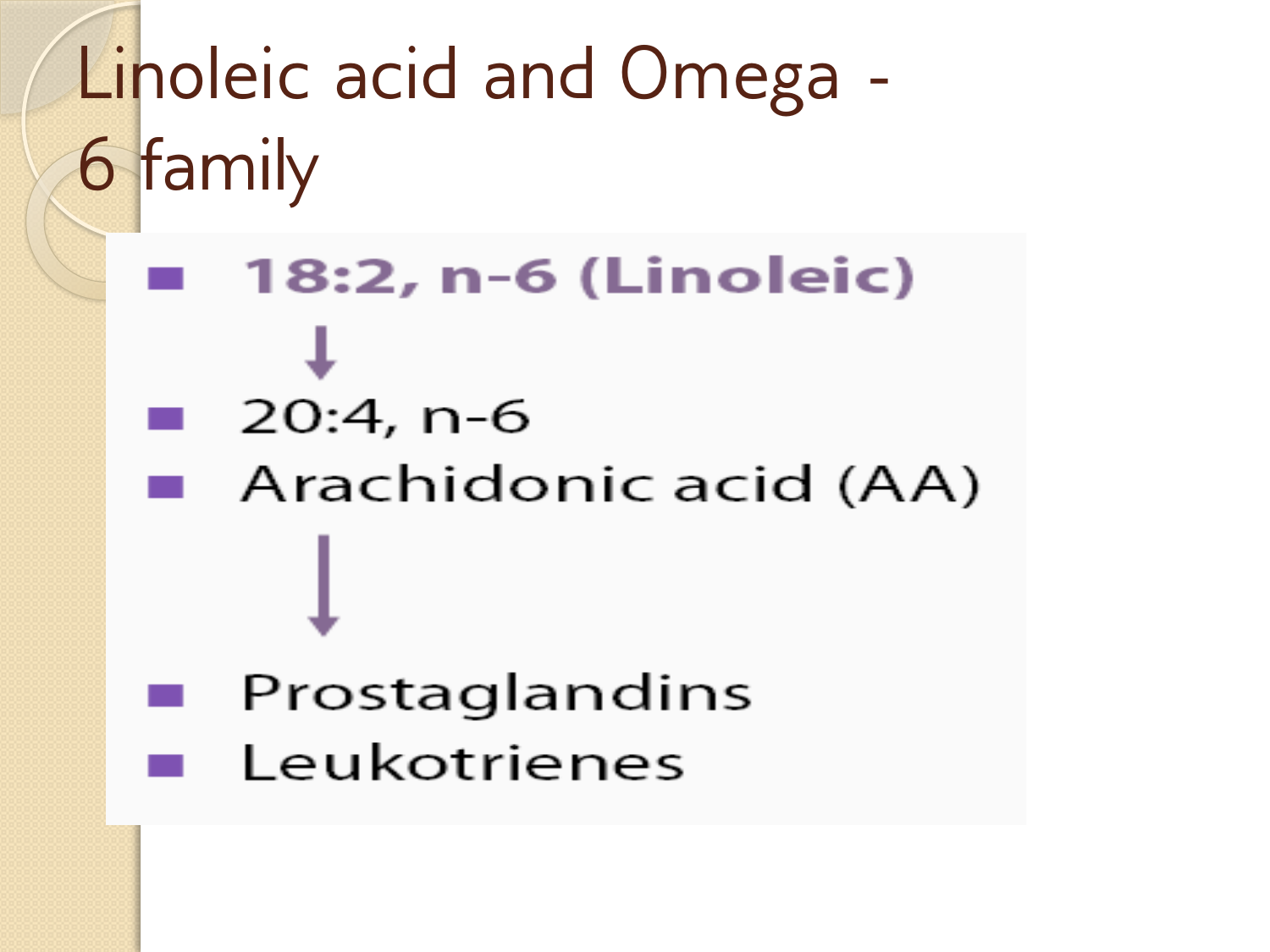

# Linoleic acid and Omega - 6 family